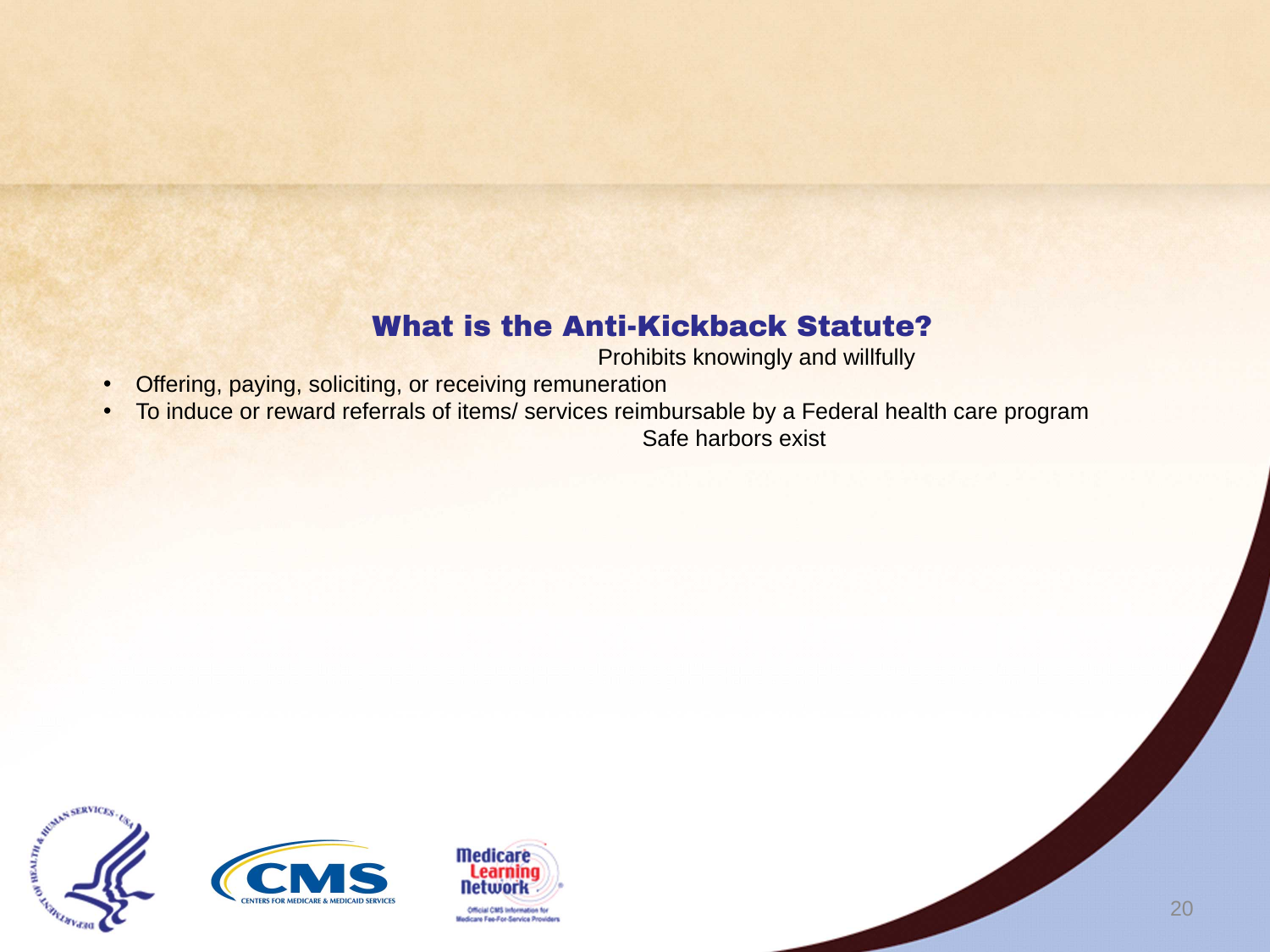

# What is the Anti-Kickback Statute?
                                                                                   Prohibits knowingly and willfully
Offering, paying, soliciting, or receiving remuneration
To induce or reward referrals of items/ services reimbursable by a Federal health care program
                                                                                          Safe harbors exist

20